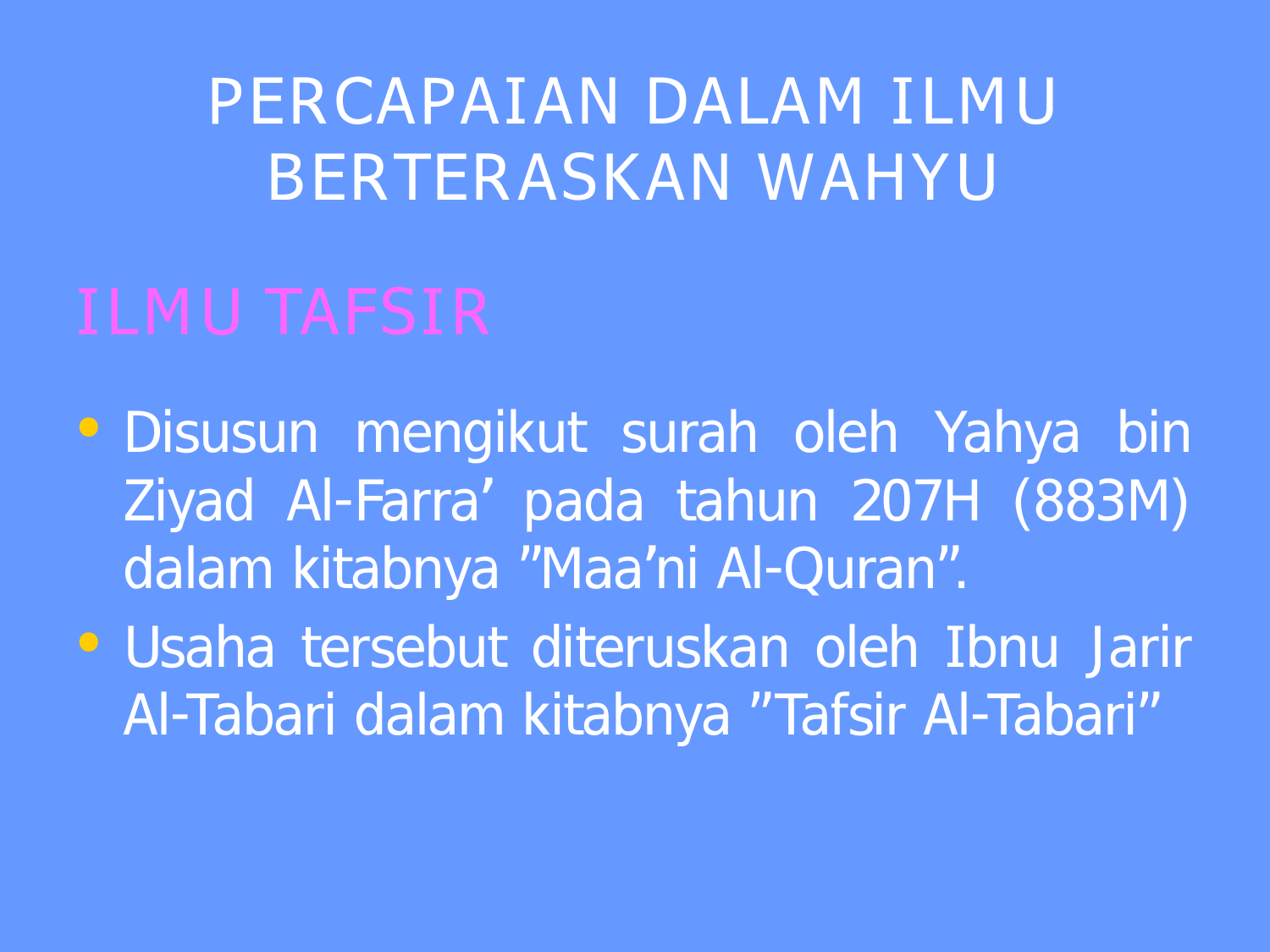

PERCAPAIAN DALAM ILMU BERTERASKAN WAHYU
ILMU TAFSIR

Disusun mengikut surah oleh Yahya bin Ziyad Al-Farra’ pada tahun 207H (883M) dalam kitabnya ”Maa’ni Al-Quran”.
Usaha tersebut diteruskan oleh Ibnu Jarir Al-Tabari dalam kitabnya ”Tafsir Al-Tabari”